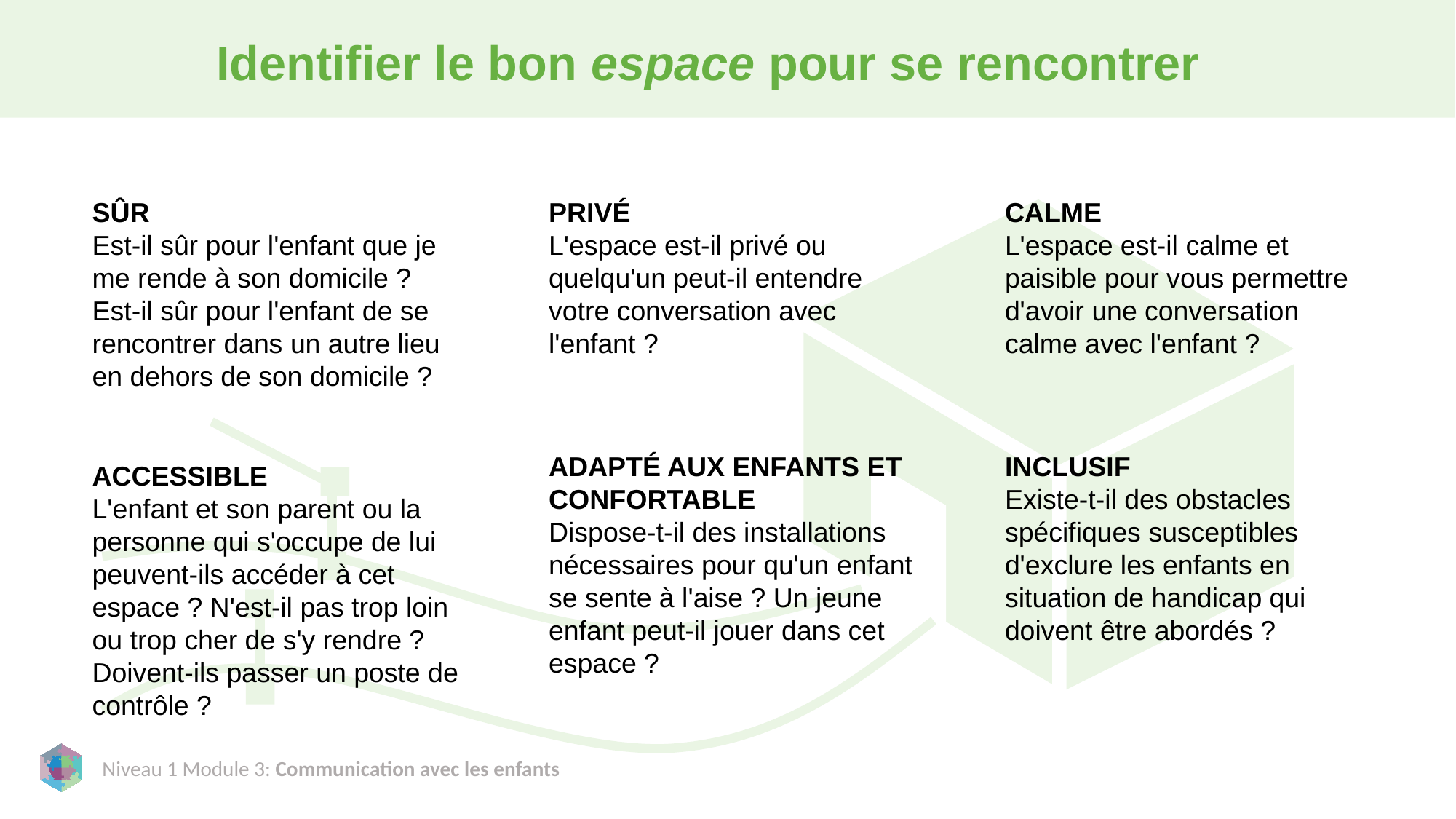

# Identifier le bon espace pour se rencontrer
SÛR
Est-il sûr pour l'enfant que je me rende à son domicile ? Est-il sûr pour l'enfant de se rencontrer dans un autre lieu en dehors de son domicile ?
PRIVÉ
L'espace est-il privé ou quelqu'un peut-il entendre votre conversation avec l'enfant ?
CALME
L'espace est-il calme et paisible pour vous permettre d'avoir une conversation calme avec l'enfant ?
ADAPTÉ AUX ENFANTS ET CONFORTABLE
Dispose-t-il des installations nécessaires pour qu'un enfant se sente à l'aise ? Un jeune enfant peut-il jouer dans cet espace ?
INCLUSIF
Existe-t-il des obstacles spécifiques susceptibles d'exclure les enfants en situation de handicap qui doivent être abordés ?
ACCESSIBLE
L'enfant et son parent ou la personne qui s'occupe de lui peuvent-ils accéder à cet espace ? N'est-il pas trop loin ou trop cher de s'y rendre ?  Doivent-ils passer un poste de contrôle ?